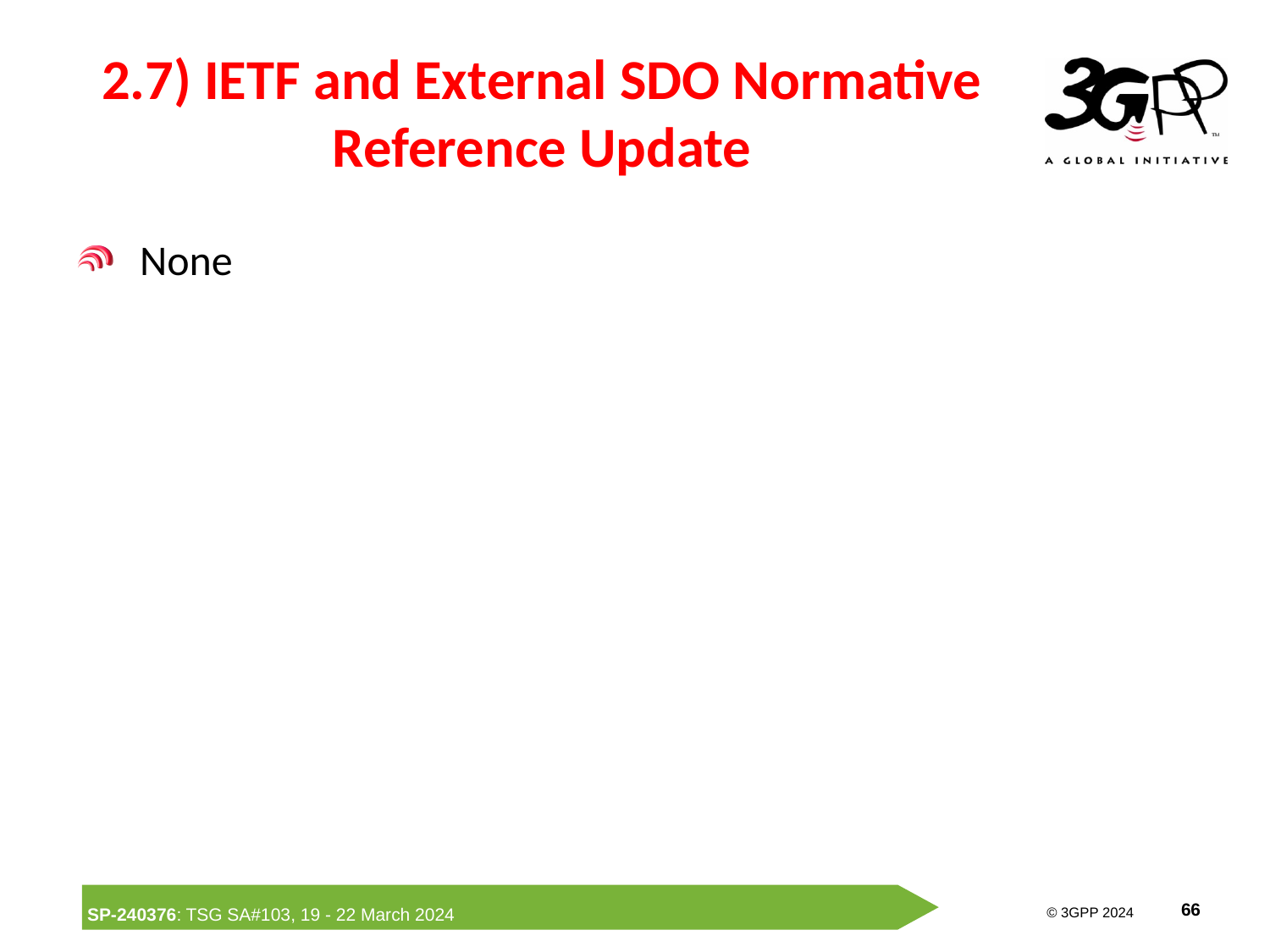

# 2.7) IETF and External SDO Normative Reference Update

None